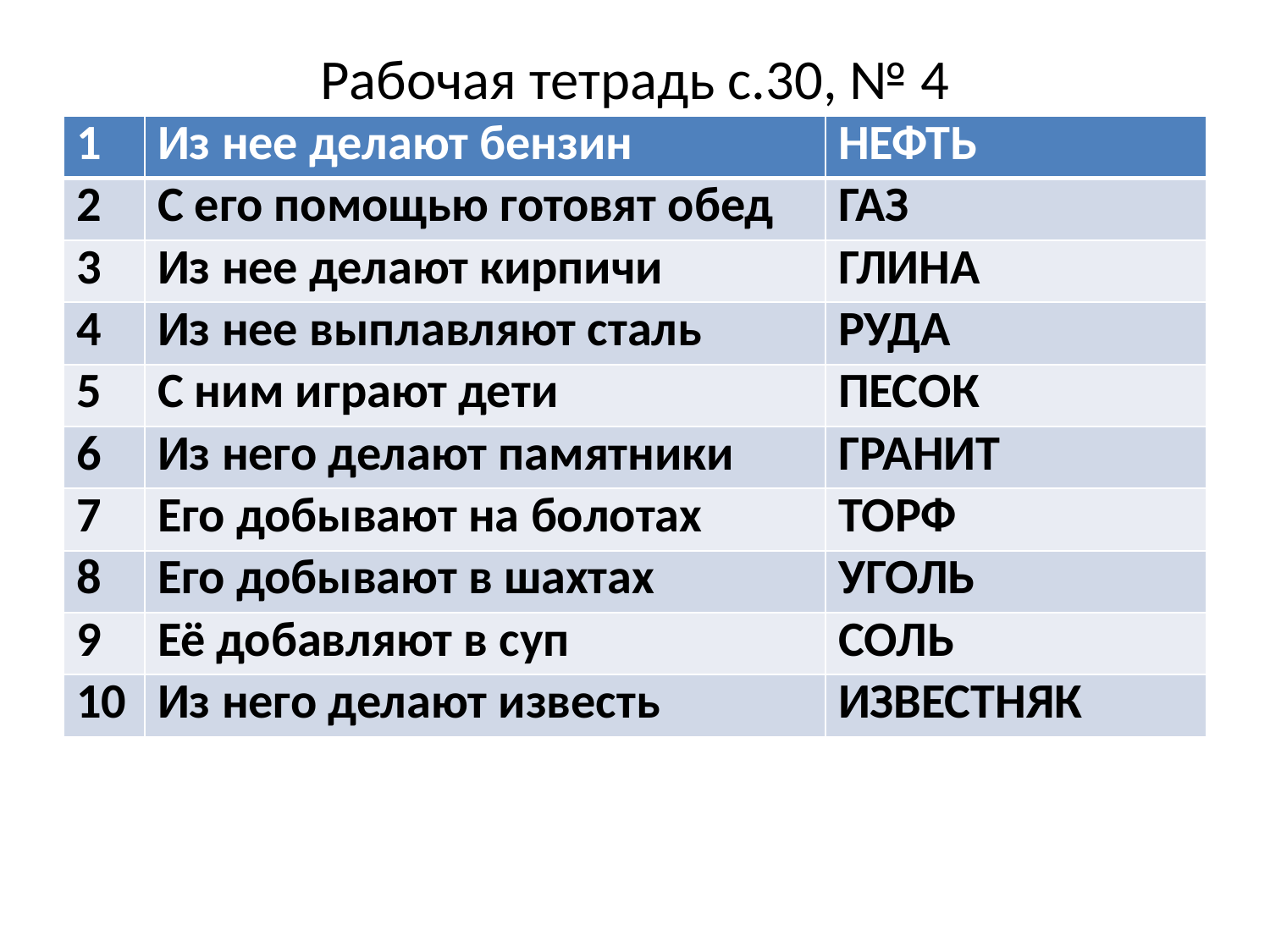

# Рабочая тетрадь с.30, № 4
| 1 | Из нее делают бензин | НЕФТЬ |
| --- | --- | --- |
| 2 | С его помощью готовят обед | ГАЗ |
| 3 | Из нее делают кирпичи | ГЛИНА |
| 4 | Из нее выплавляют сталь | РУДА |
| 5 | С ним играют дети | ПЕСОК |
| 6 | Из него делают памятники | ГРАНИТ |
| 7 | Его добывают на болотах | ТОРФ |
| 8 | Его добывают в шахтах | УГОЛЬ |
| 9 | Её добавляют в суп | СОЛЬ |
| 10 | Из него делают известь | ИЗВЕСТНЯК |